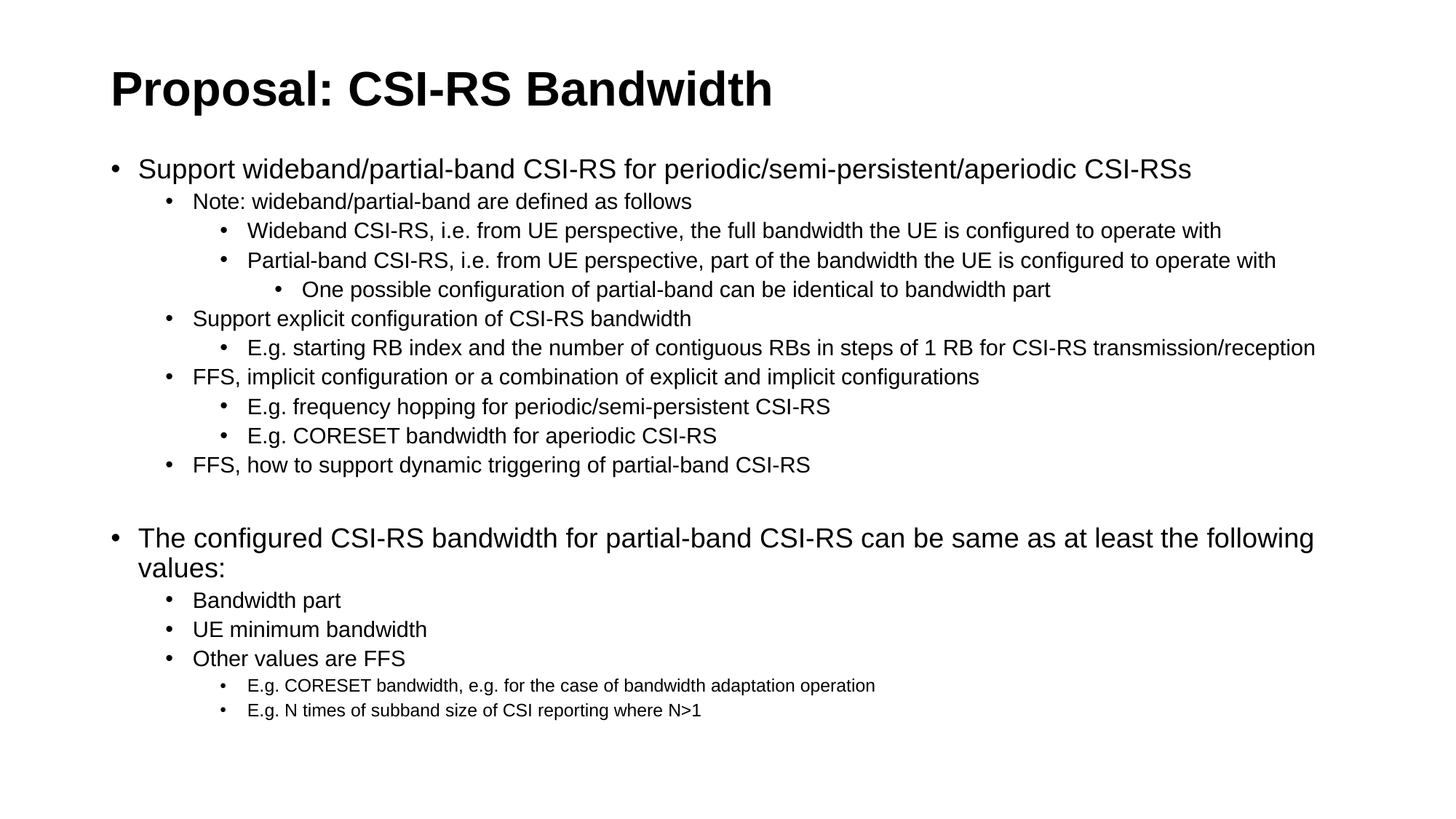

# Proposal: CSI-RS Bandwidth
Support wideband/partial-band CSI-RS for periodic/semi-persistent/aperiodic CSI-RSs
Note: wideband/partial-band are defined as follows
Wideband CSI-RS, i.e. from UE perspective, the full bandwidth the UE is configured to operate with
Partial-band CSI-RS, i.e. from UE perspective, part of the bandwidth the UE is configured to operate with
One possible configuration of partial-band can be identical to bandwidth part
Support explicit configuration of CSI-RS bandwidth
E.g. starting RB index and the number of contiguous RBs in steps of 1 RB for CSI-RS transmission/reception
FFS, implicit configuration or a combination of explicit and implicit configurations
E.g. frequency hopping for periodic/semi-persistent CSI-RS
E.g. CORESET bandwidth for aperiodic CSI-RS
FFS, how to support dynamic triggering of partial-band CSI-RS

The configured CSI-RS bandwidth for partial-band CSI-RS can be same as at least the following values:
Bandwidth part
UE minimum bandwidth
Other values are FFS
E.g. CORESET bandwidth, e.g. for the case of bandwidth adaptation operation
E.g. N times of subband size of CSI reporting where N>1